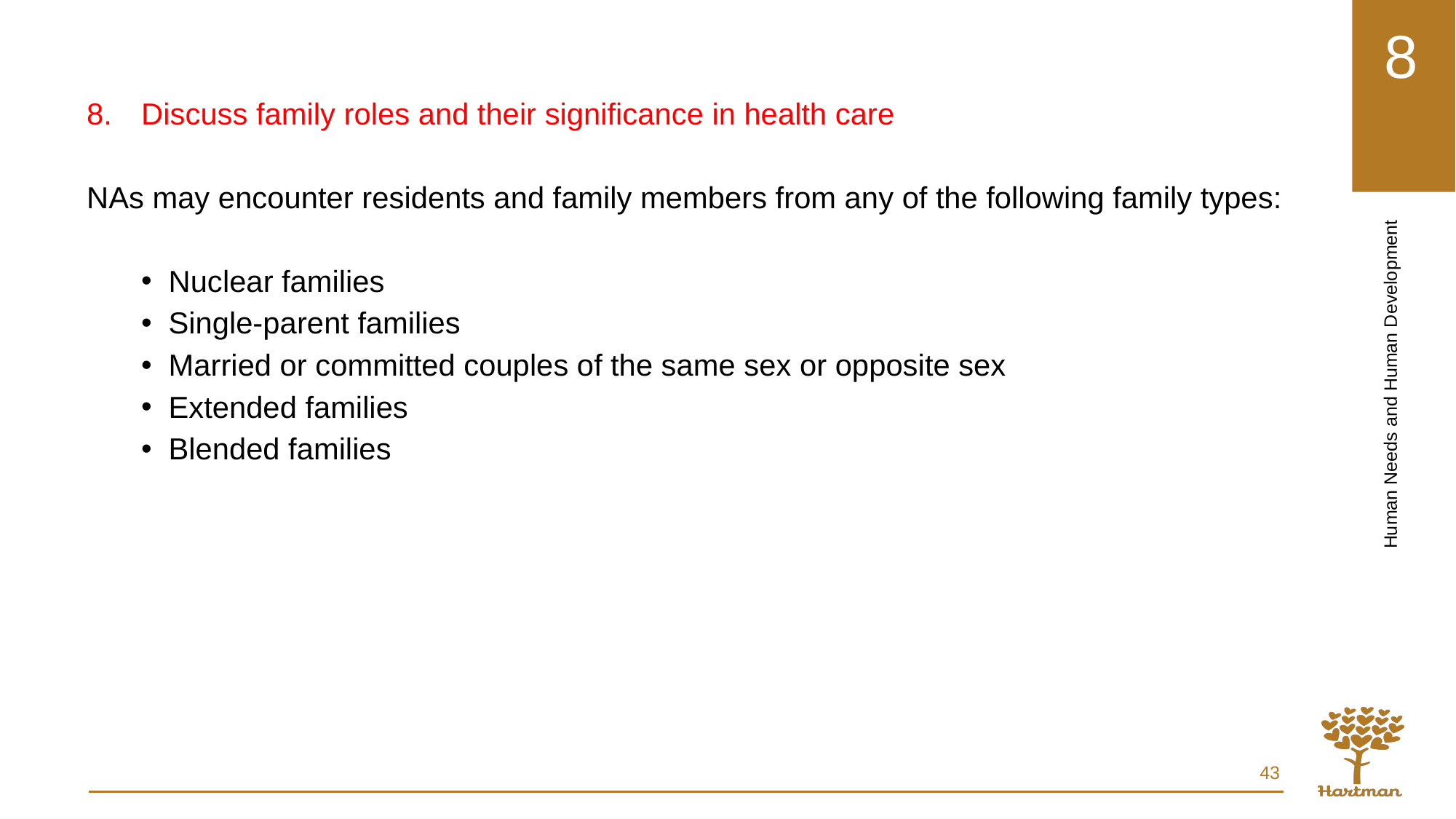

Discuss family roles and their significance in health care

NAs may encounter residents and family members from any of the following family types:

Nuclear families
Single-parent families
Married or committed couples of the same sex or opposite sex
Extended families
Blended families

43